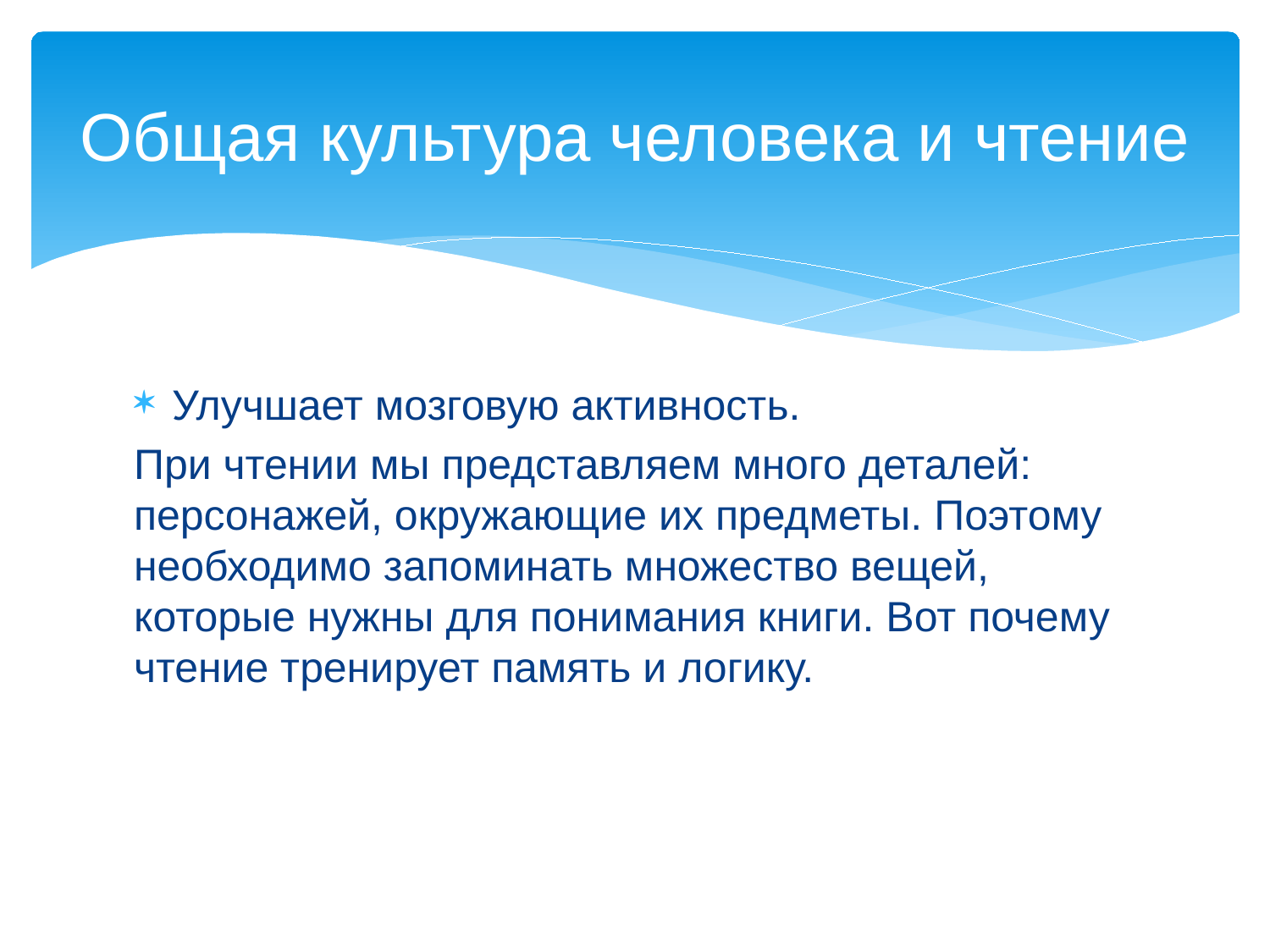

# Общая культура человека и чтение
Улучшает мозговую активность.
При чтении мы представляем много деталей: персонажей, окружающие их предметы. Поэтому необходимо запоминать множество вещей, которые нужны для понимания книги. Вот почему чтение тренирует память и логику.